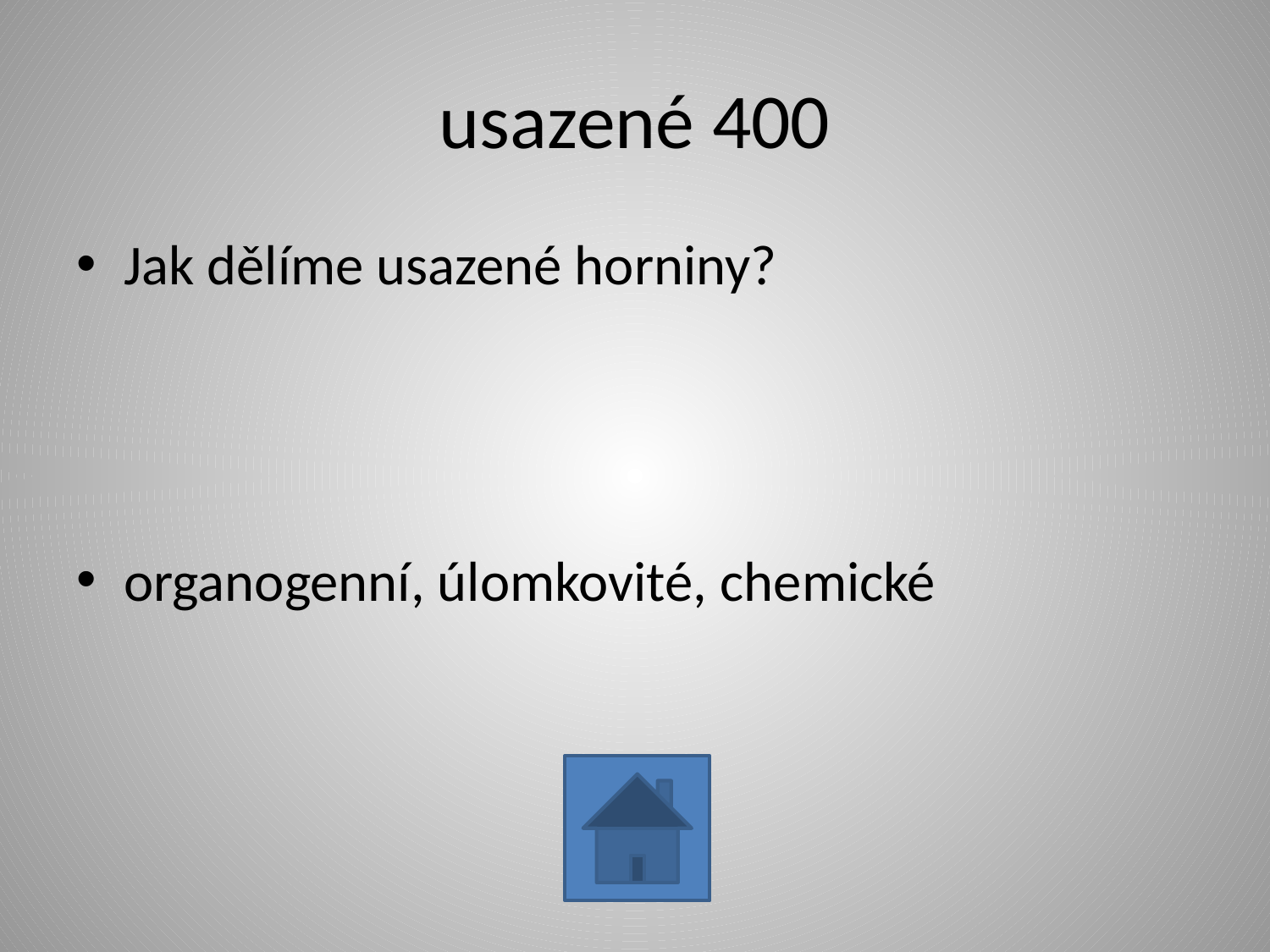

# usazené 400
Jak dělíme usazené horniny?

organogenní, úlomkovité, chemické